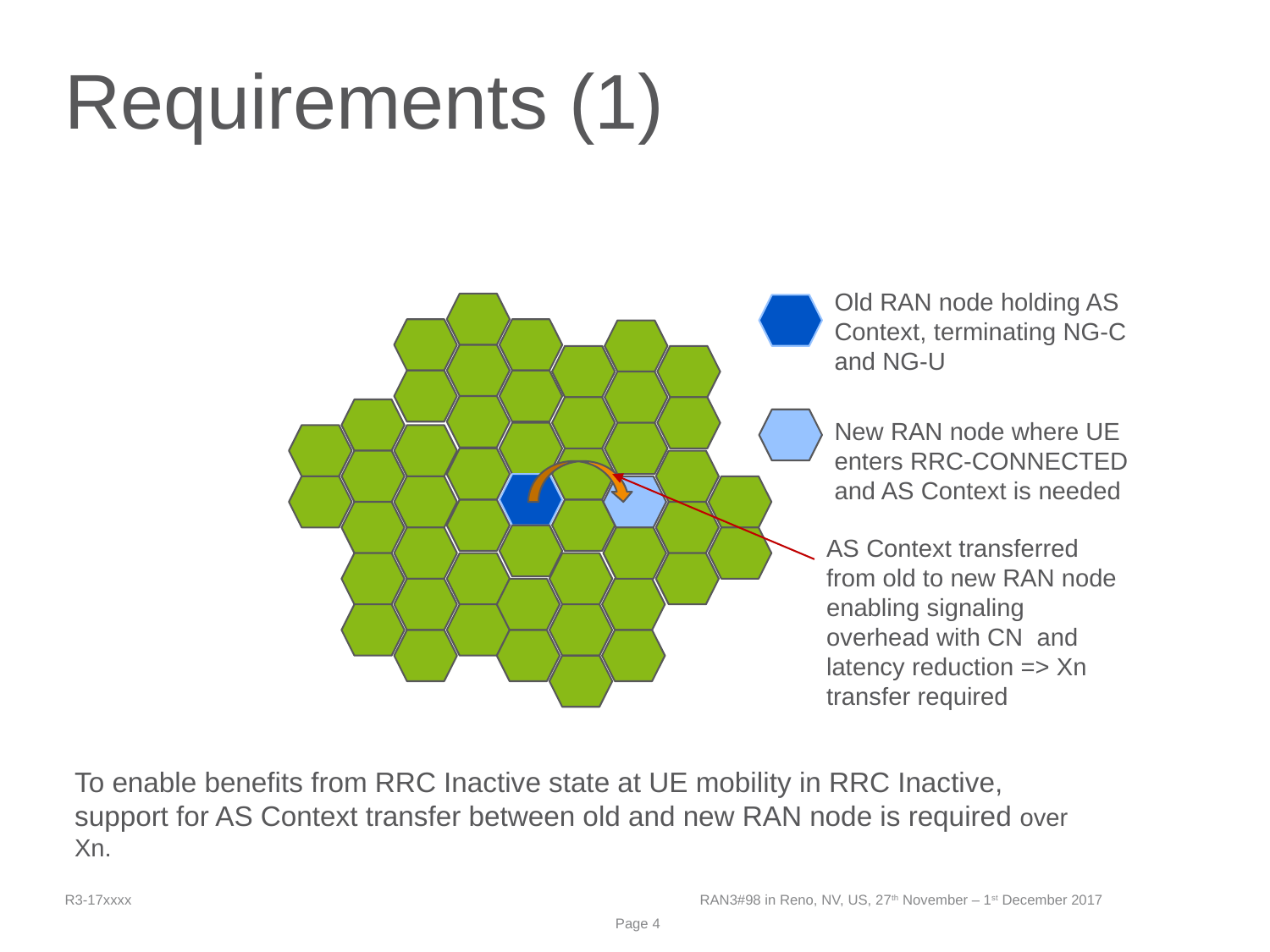

# Requirements (1)
Old RAN node holding AS Context, terminating NG-C and NG-U

New RAN node where UE enters RRC-CONNECTED and AS Context is needed

AS Context transferred from old to new RAN node enabling signaling overhead with CN  and latency reduction => Xn transfer required

To enable benefits from RRC Inactive state at UE mobility in RRC Inactive, support for AS Context transfer between old and new RAN node is required over Xn.